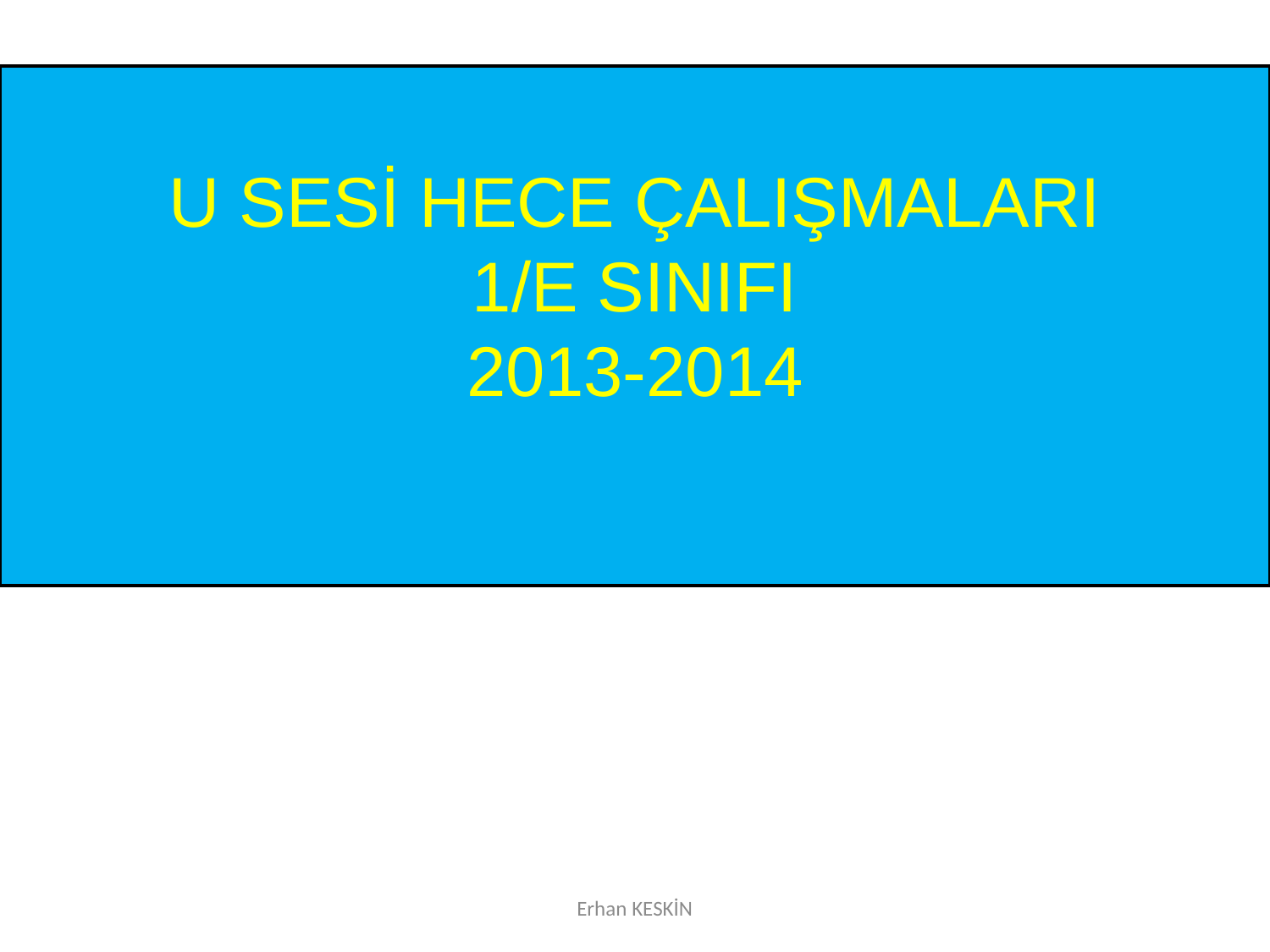

U SESİ HECE ÇALIŞMALARI
1/E SINIFI
2013-2014

Erhan KESKİN